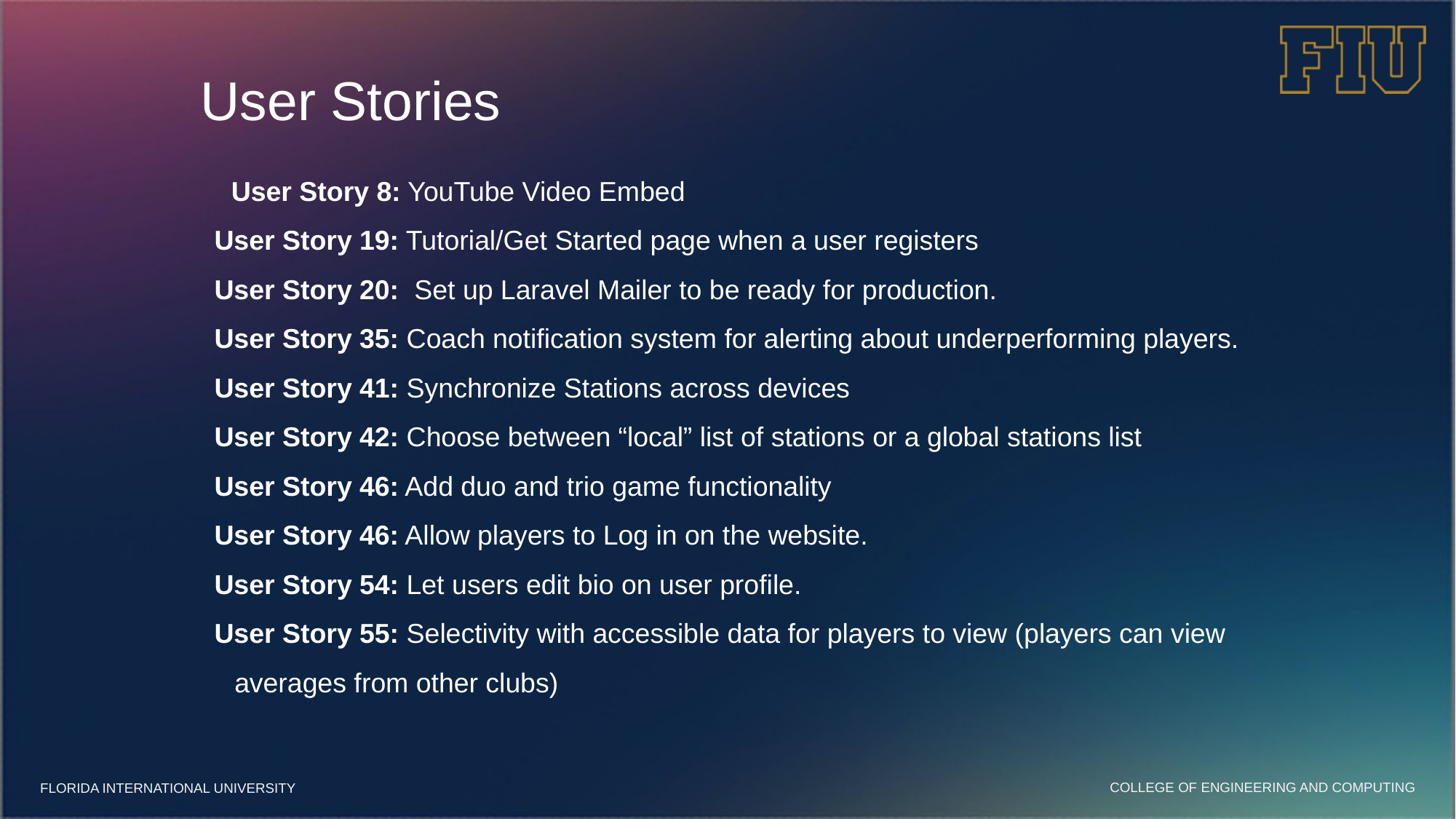

# User Stories
    User Story 8: YouTube Video Embed
User Story 19: Tutorial/Get Started page when a user registers
User Story 20:  Set up Laravel Mailer to be ready for production.
User Story 35: Coach notification system for alerting about underperforming players.
User Story 41: Synchronize Stations across devices
User Story 42: Choose between “local” list of stations or a global stations list
User Story 46: Add duo and trio game functionality
User Story 46: Allow players to Log in on the website.
User Story 54: Let users edit bio on user profile.
User Story 55: Selectivity with accessible data for players to view (players can view averages from other clubs)